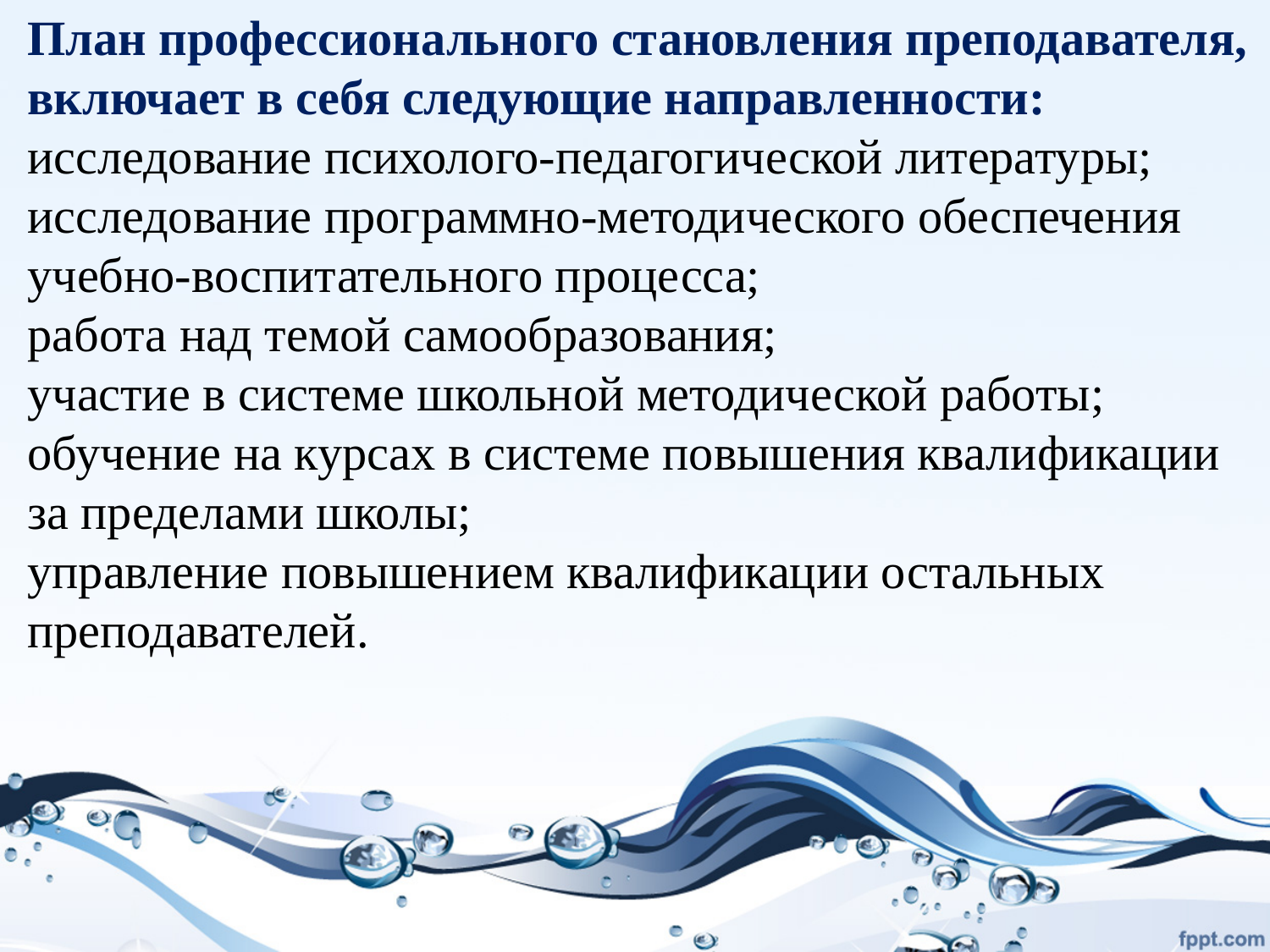

План профессионального становления преподавателя, включает в себя следующие направленности: исследование психолого-педагогической литературы;
исследование программно-методического обеспечения учебно-воспитательного процесса;
работа над темой самообразования;
участие в системе школьной методической работы; обучение на курсах в системе повышения квалификации за пределами школы;
управление повышением квалификации остальных преподавателей.